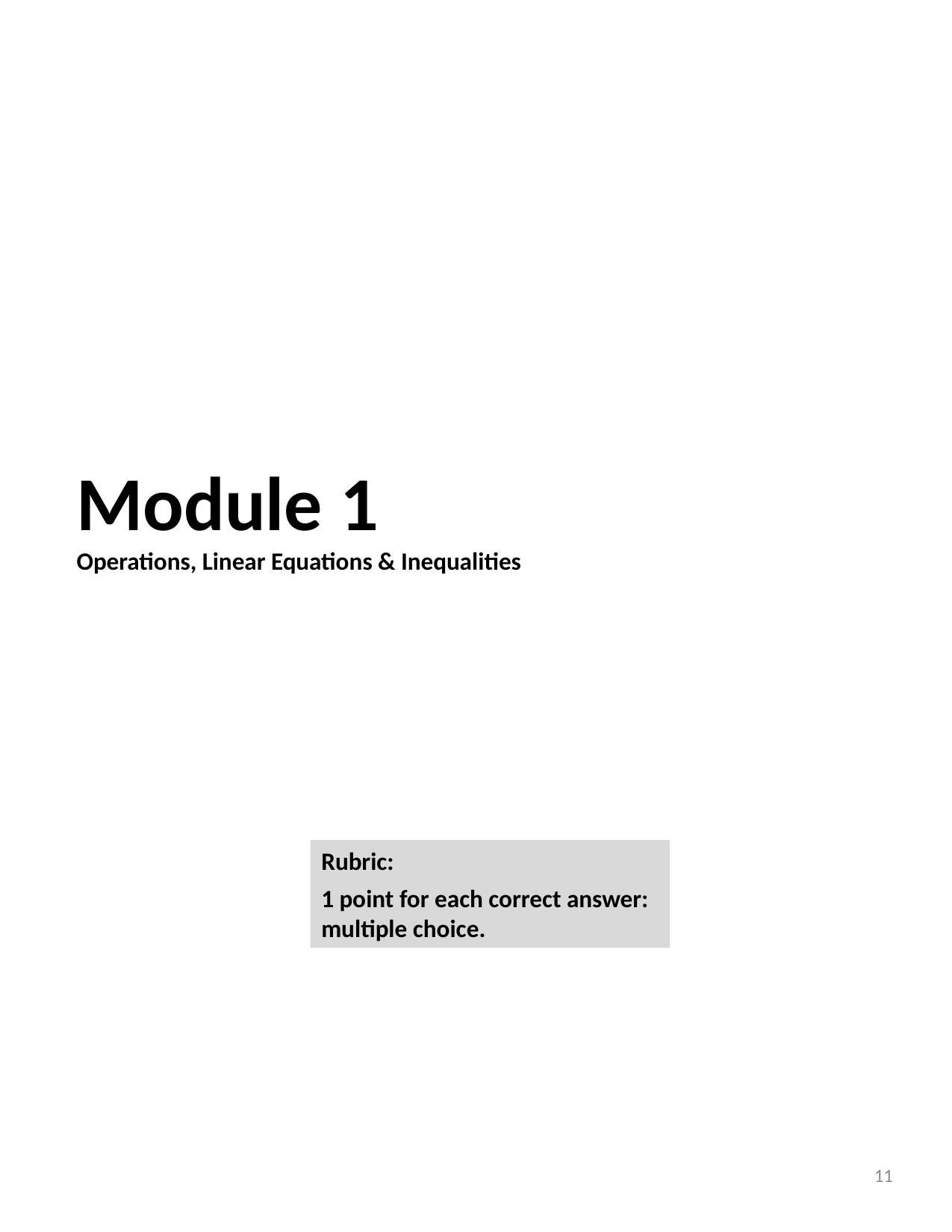

Module 1
Operations, Linear Equations & Inequalities
Rubric:

1 point for each correct answer: multiple choice.
11